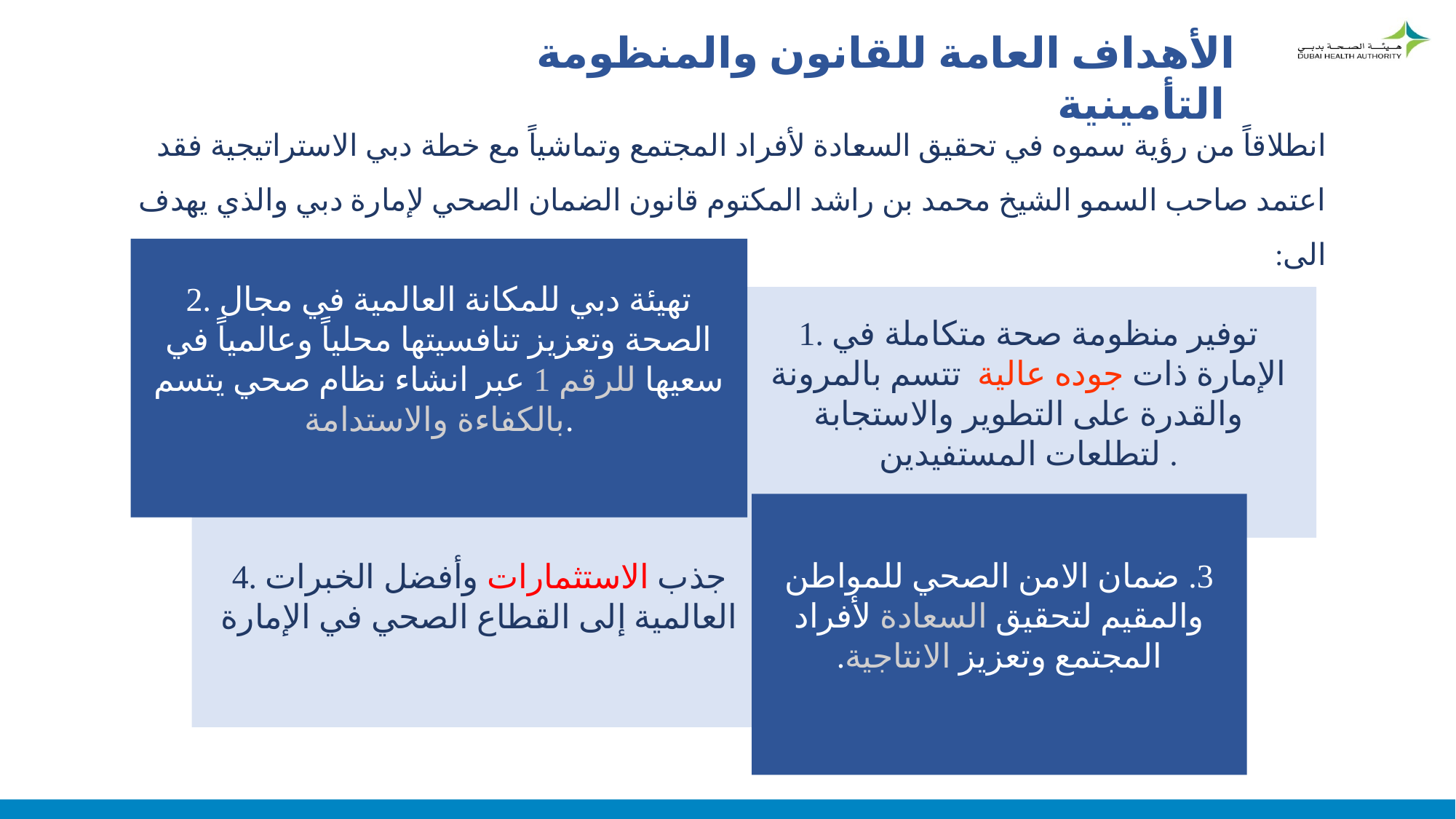

الأهداف العامة للقانون والمنظومة التأمينية
انطلاقاً من رؤية سموه في تحقيق السعادة لأفراد المجتمع وتماشياً مع خطة دبي الاستراتيجية فقد اعتمد صاحب السمو الشيخ محمد بن راشد المكتوم قانون الضمان الصحي لإمارة دبي والذي يهدف الى:
2. تهيئة دبي للمكانة العالمية في مجال الصحة وتعزيز تنافسيتها محلياً وعالمياً في سعيها للرقم 1 عبر انشاء نظام صحي يتسم بالكفاءة والاستدامة.

1. توفير منظومة صحة متكاملة في الإمارة ذات جوده عالية  تتسم بالمرونة والقدرة على التطوير والاستجابة لتطلعات المستفيدين .

3. ضمان الامن الصحي للمواطن والمقيم لتحقيق السعادة لأفراد المجتمع وتعزيز الانتاجية.

4. جذب الاستثمارات وأفضل الخبرات العالمية إلى القطاع الصحي في الإمارة